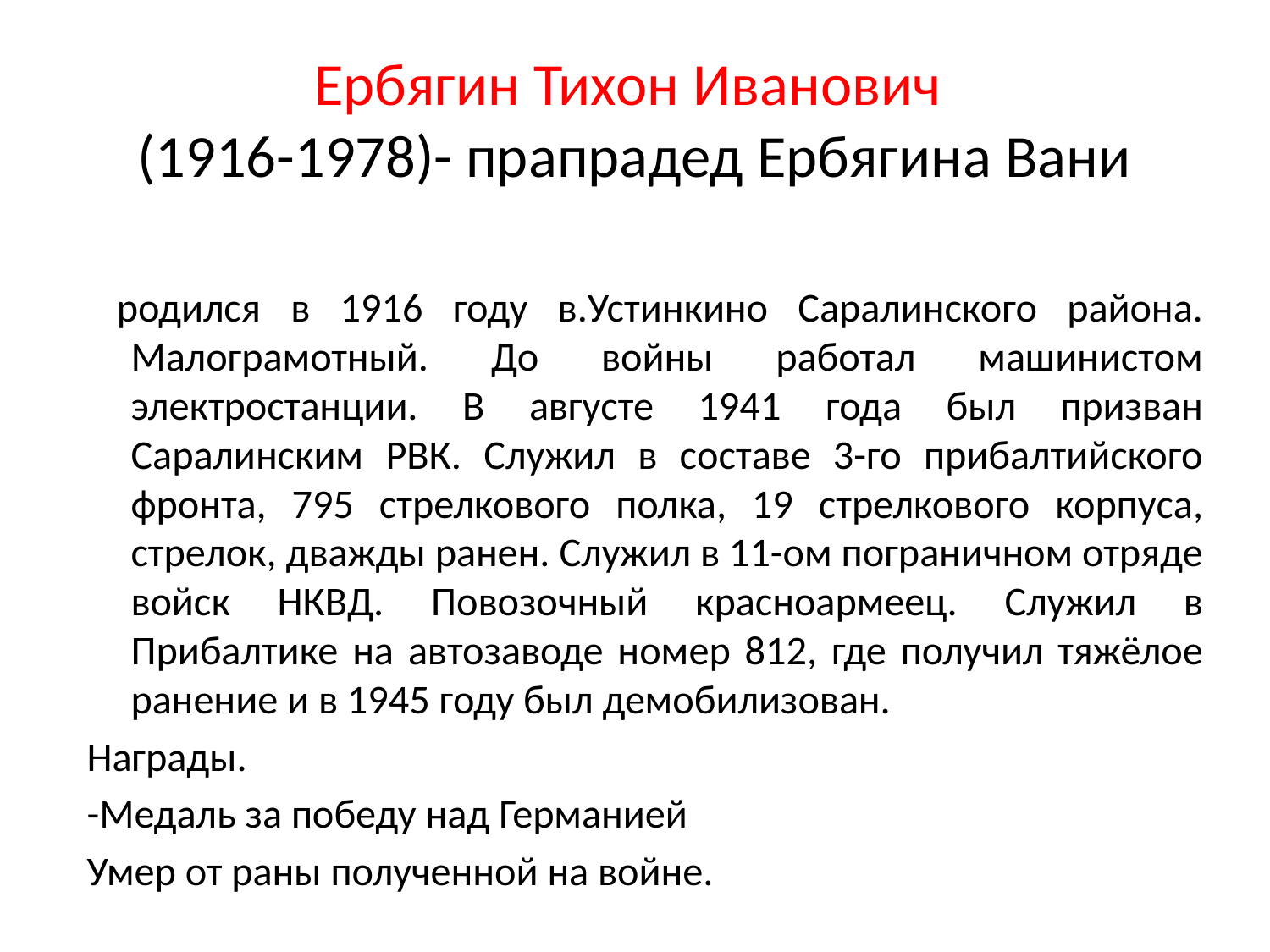

# Ербягин Тихон Иванович (1916-1978)- прапрадед Ербягина Вани
 родился в 1916 году в.Устинкино Саралинского района. Малограмотный. До войны работал машинистом электростанции. В августе 1941 года был призван Саралинским РВК. Служил в составе 3-го прибалтийского фронта, 795 стрелкового полка, 19 стрелкового корпуса, стрелок, дважды ранен. Служил в 11-ом пограничном отряде войск НКВД. Повозочный красноармеец. Служил в Прибалтике на автозаводе номер 812, где получил тяжёлое ранение и в 1945 году был демобилизован.
Награды.
-Медаль за победу над Германией
Умер от раны полученной на войне.